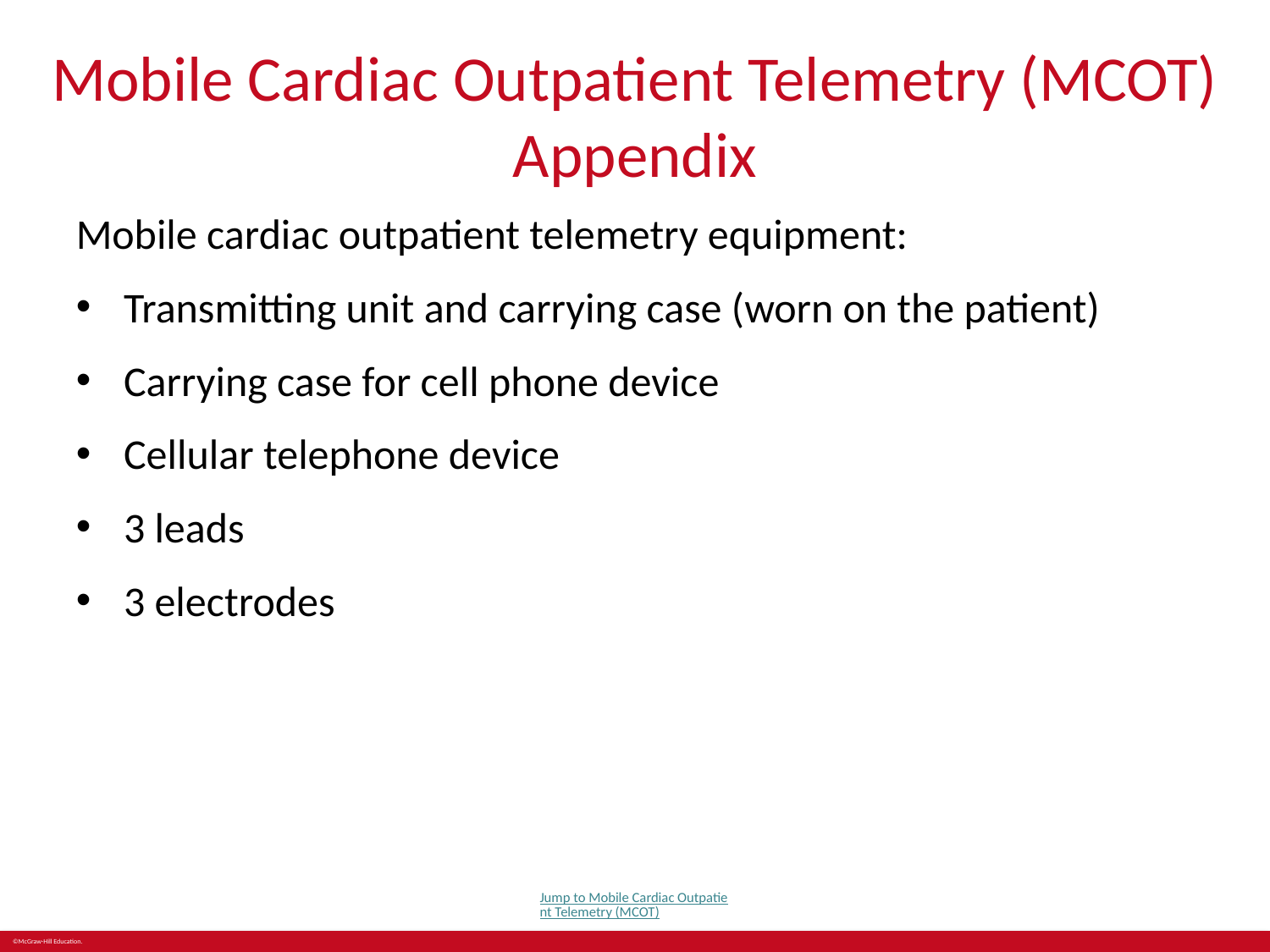

# Mobile Cardiac Outpatient Telemetry (MCOT) Appendix
Mobile cardiac outpatient telemetry equipment:
Transmitting unit and carrying case (worn on the patient)
Carrying case for cell phone device
Cellular telephone device
3 leads
3 electrodes

Jump to Mobile Cardiac Outpatient Telemetry (MCOT)